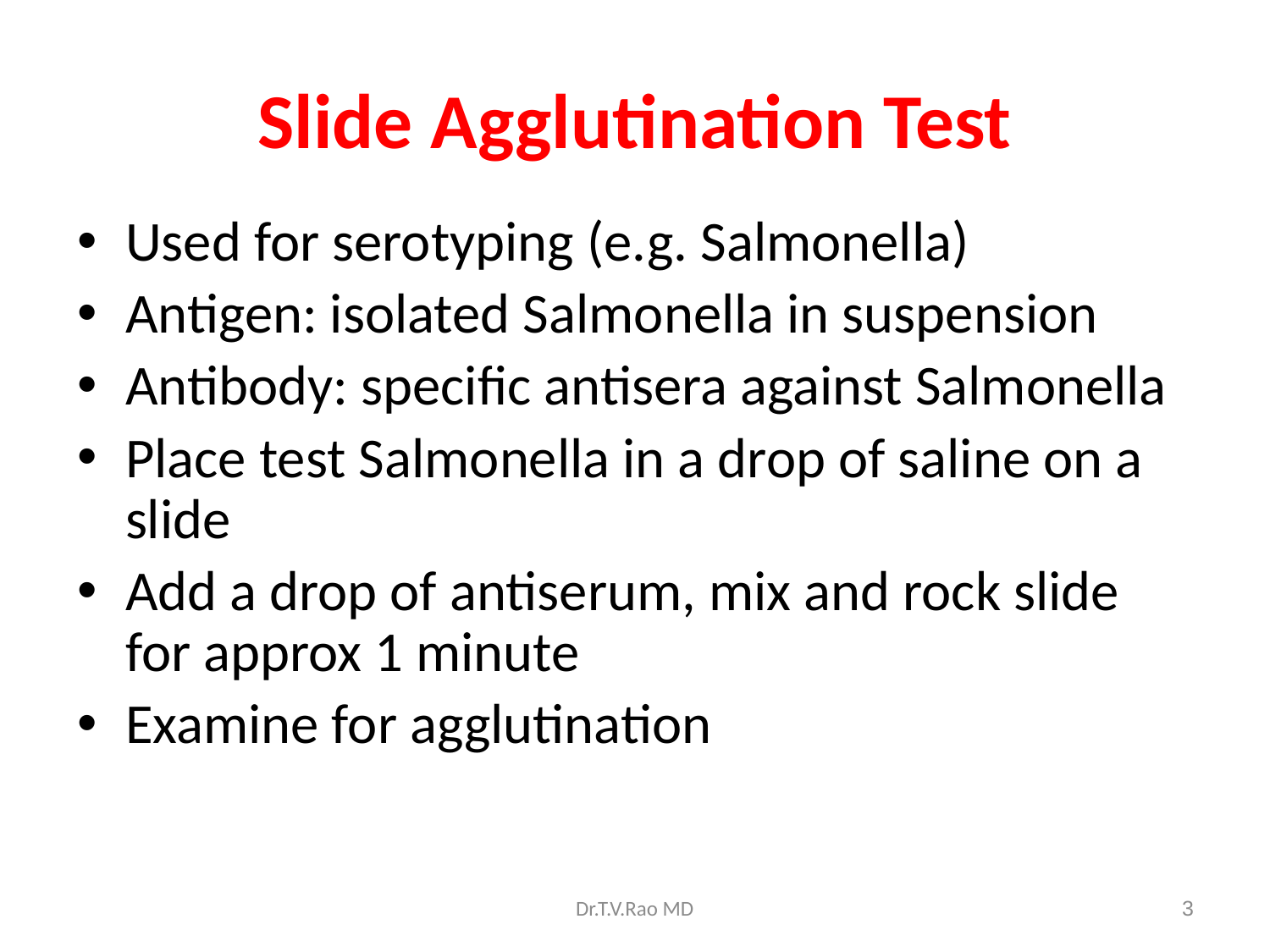

# Slide Agglutination Test
Used for serotyping (e.g. Salmonella)
Antigen: isolated Salmonella in suspension
Antibody: specific antisera against Salmonella
Place test Salmonella in a drop of saline on a slide
Add a drop of antiserum, mix and rock slide for approx 1 minute
Examine for agglutination
Dr.T.V.Rao MD
3